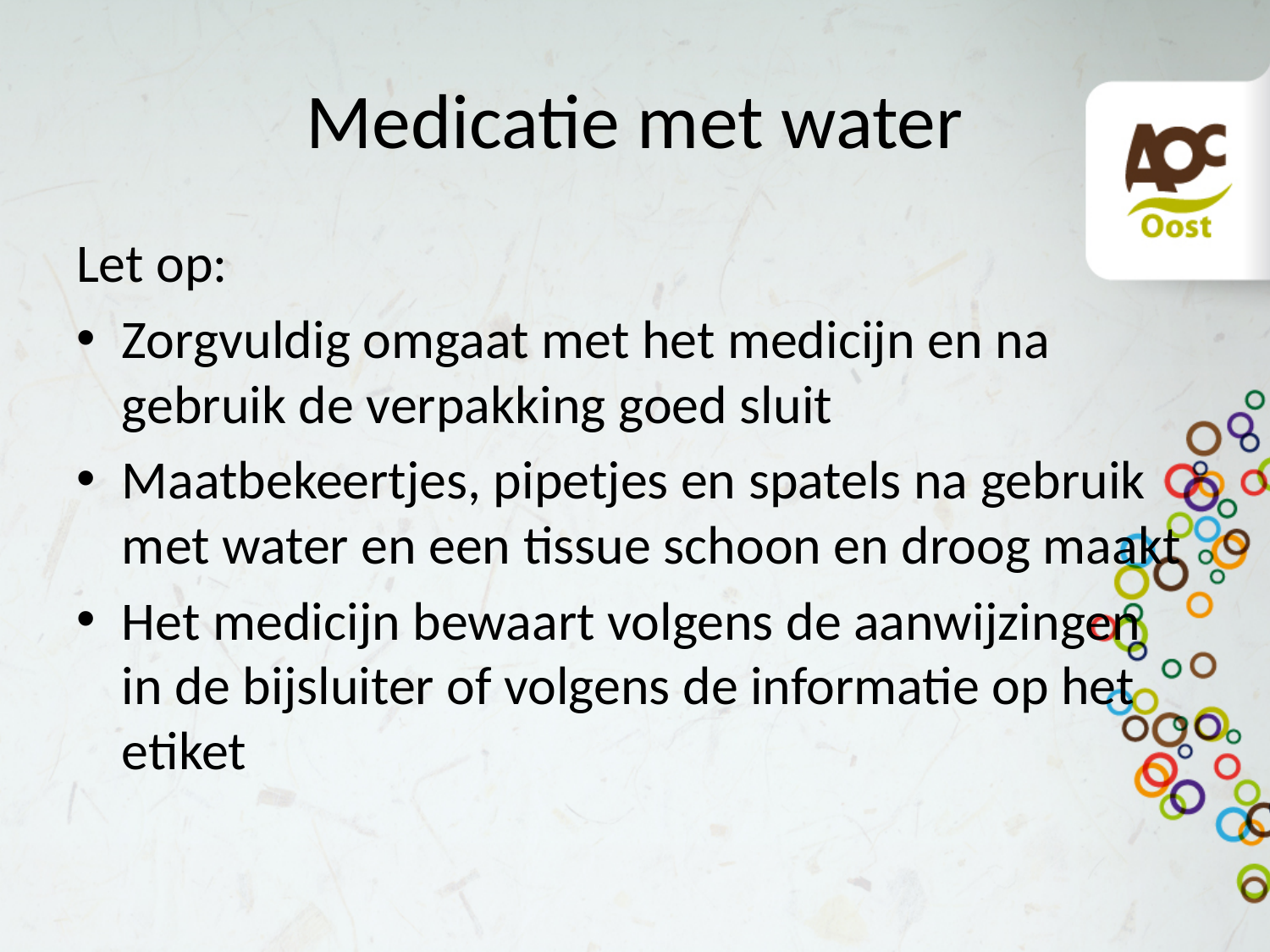

# Medicatie met water
Let op:
Zorgvuldig omgaat met het medicijn en na gebruik de verpakking goed sluit
Maatbekeertjes, pipetjes en spatels na gebruik met water en een tissue schoon en droog maakt
Het medicijn bewaart volgens de aanwijzingen in de bijsluiter of volgens de informatie op het etiket